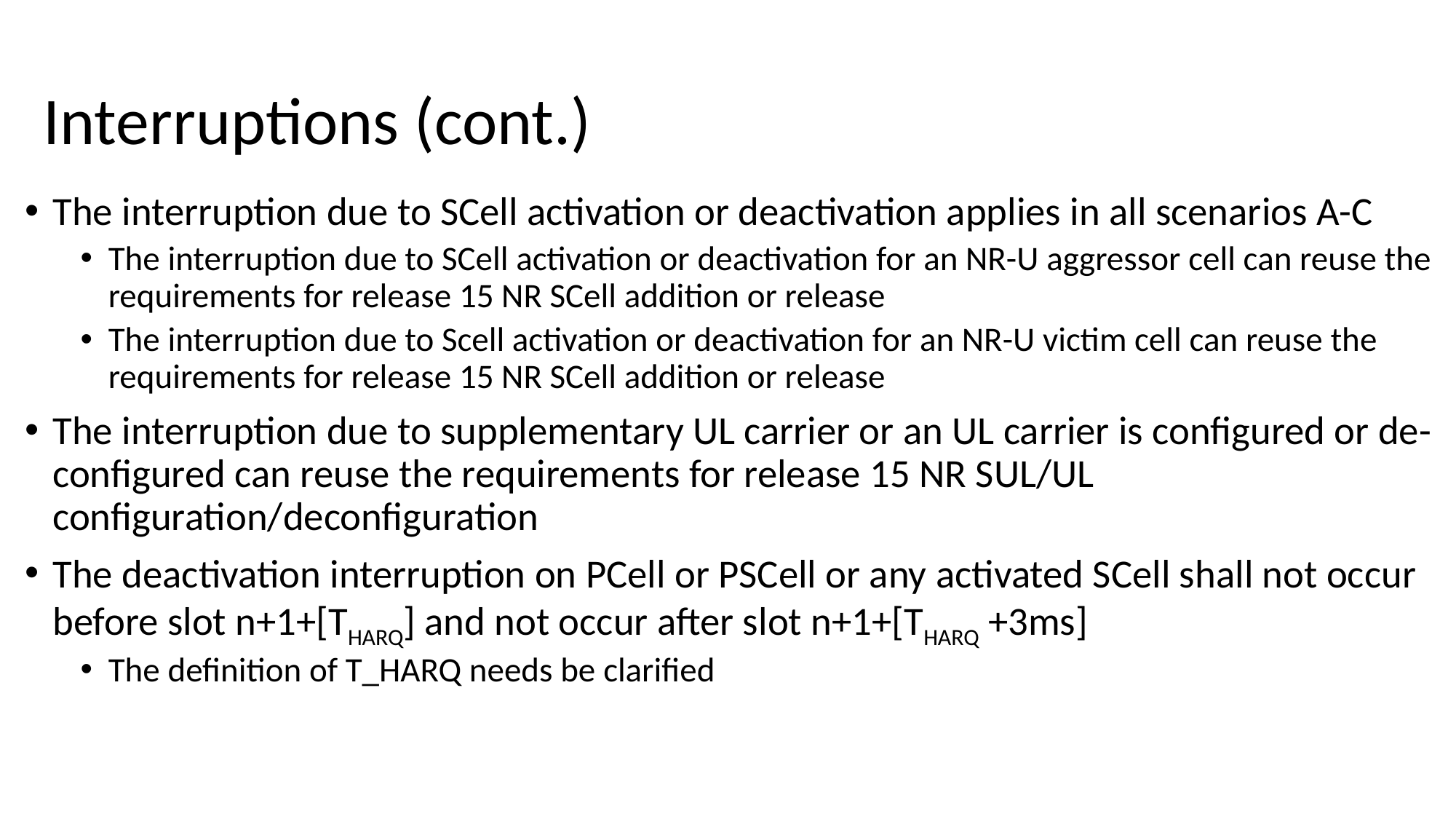

# Interruptions (cont.)
The interruption due to SCell activation or deactivation applies in all scenarios A-C
The interruption due to SCell activation or deactivation for an NR-U aggressor cell can reuse the requirements for release 15 NR SCell addition or release
The interruption due to Scell activation or deactivation for an NR-U victim cell can reuse the requirements for release 15 NR SCell addition or release
The interruption due to supplementary UL carrier or an UL carrier is configured or de-configured can reuse the requirements for release 15 NR SUL/UL configuration/deconfiguration
The deactivation interruption on PCell or PSCell or any activated SCell shall not occur before slot n+1+[THARQ] and not occur after slot n+1+[THARQ +3ms]
The definition of T_HARQ needs be clarified